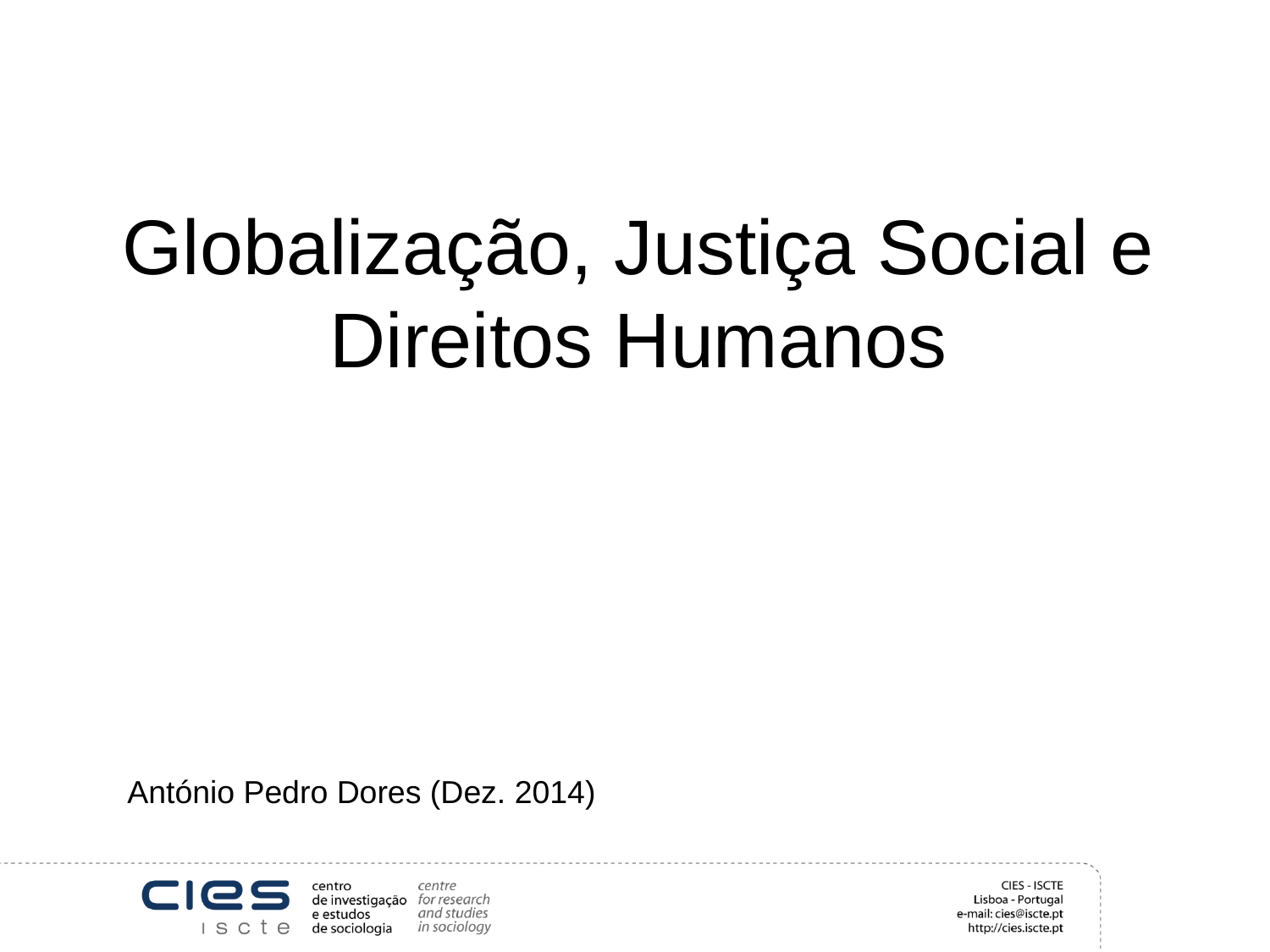

# Globalização, Justiça Social e Direitos Humanos
António Pedro Dores (Dez. 2014)